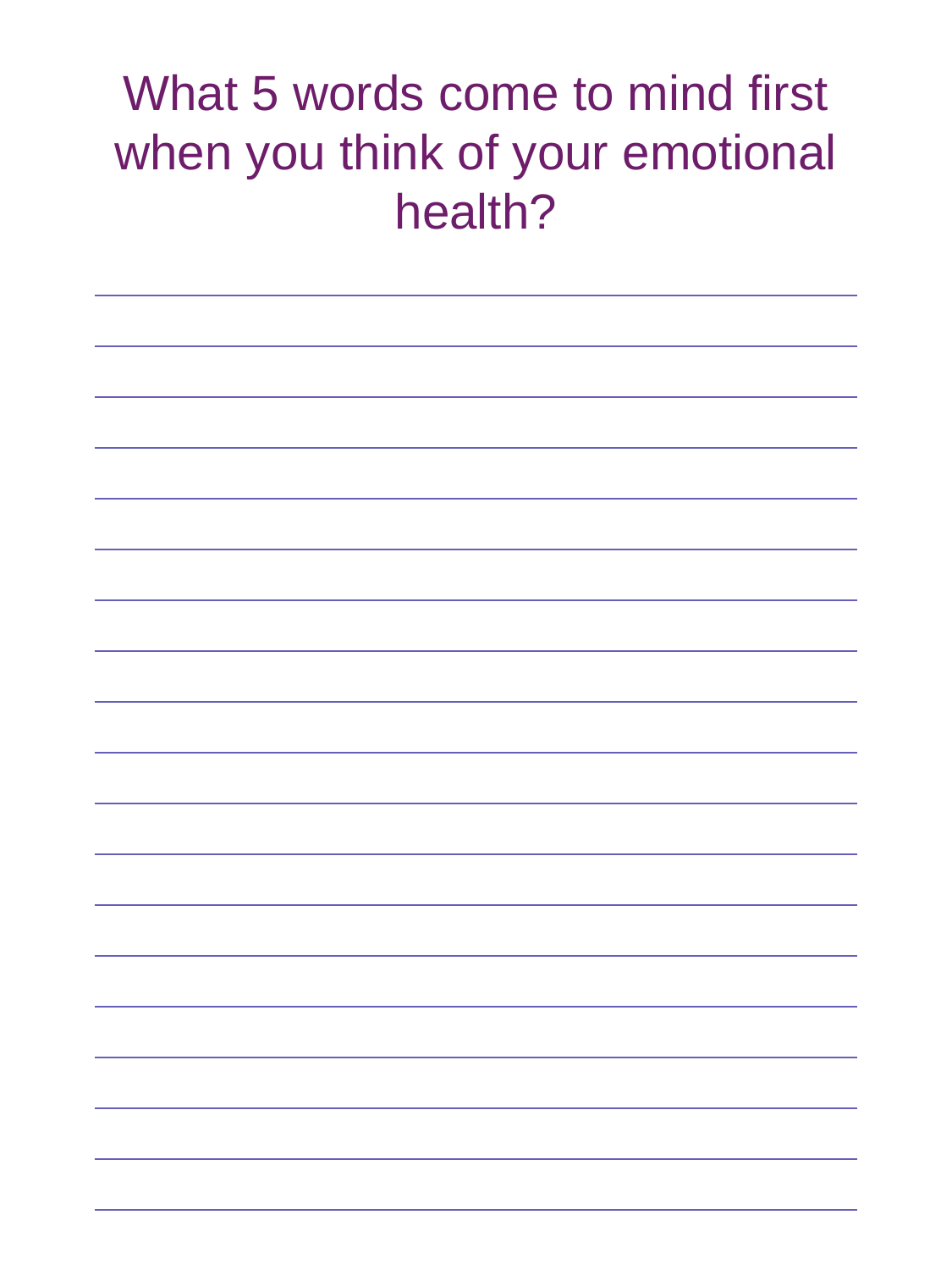

What 5 words come to mind first when you think of your emotional health?
|  |
| --- |
|  |
|  |
|  |
|  |
|  |
|  |
|  |
|  |
|  |
|  |
|  |
|  |
|  |
|  |
|  |
|  |
|  |